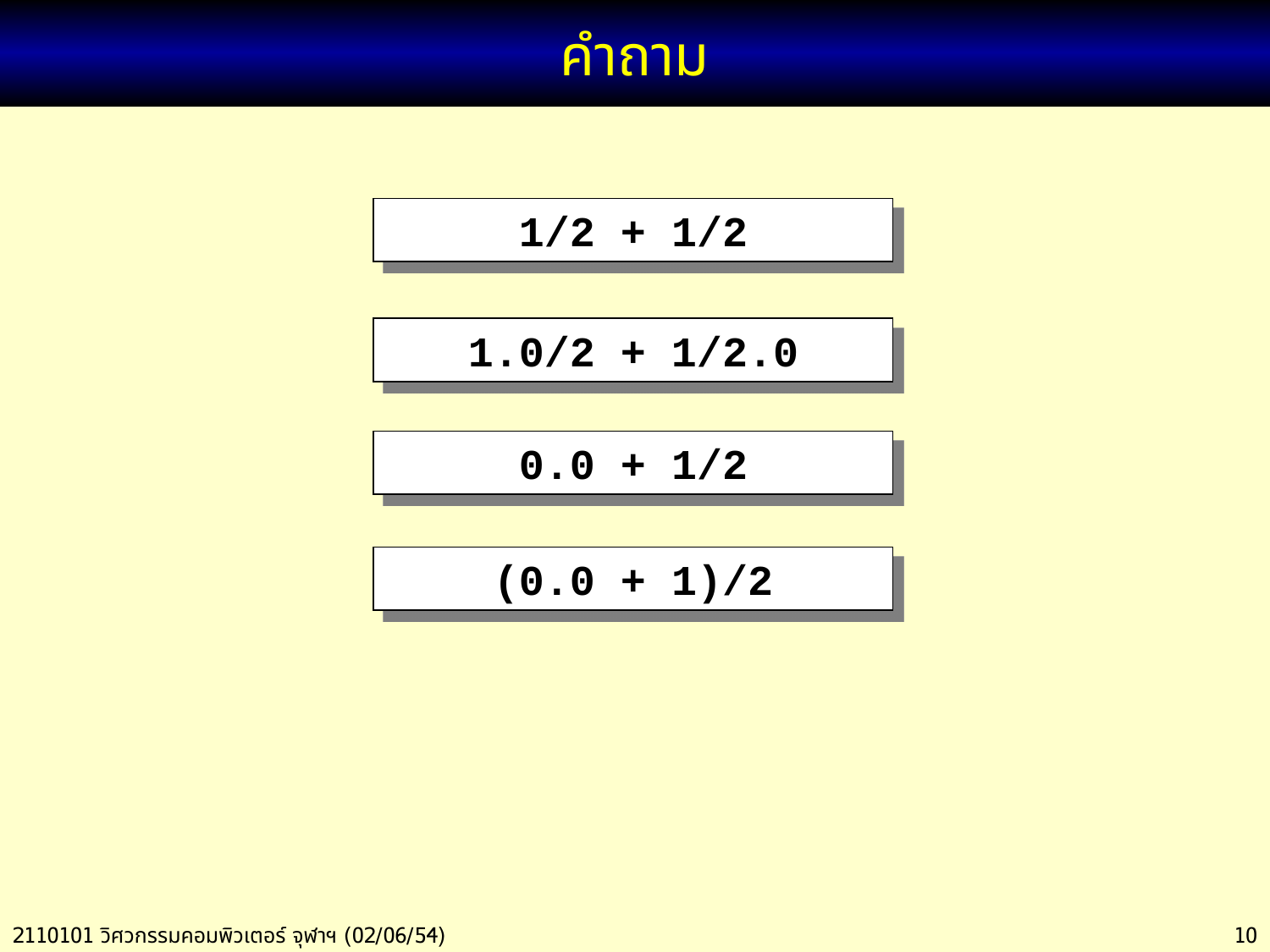

# คำถาม
1/2 + 1/2
1.0/2 + 1/2.0
0.0 + 1/2
(0.0 + 1)/2